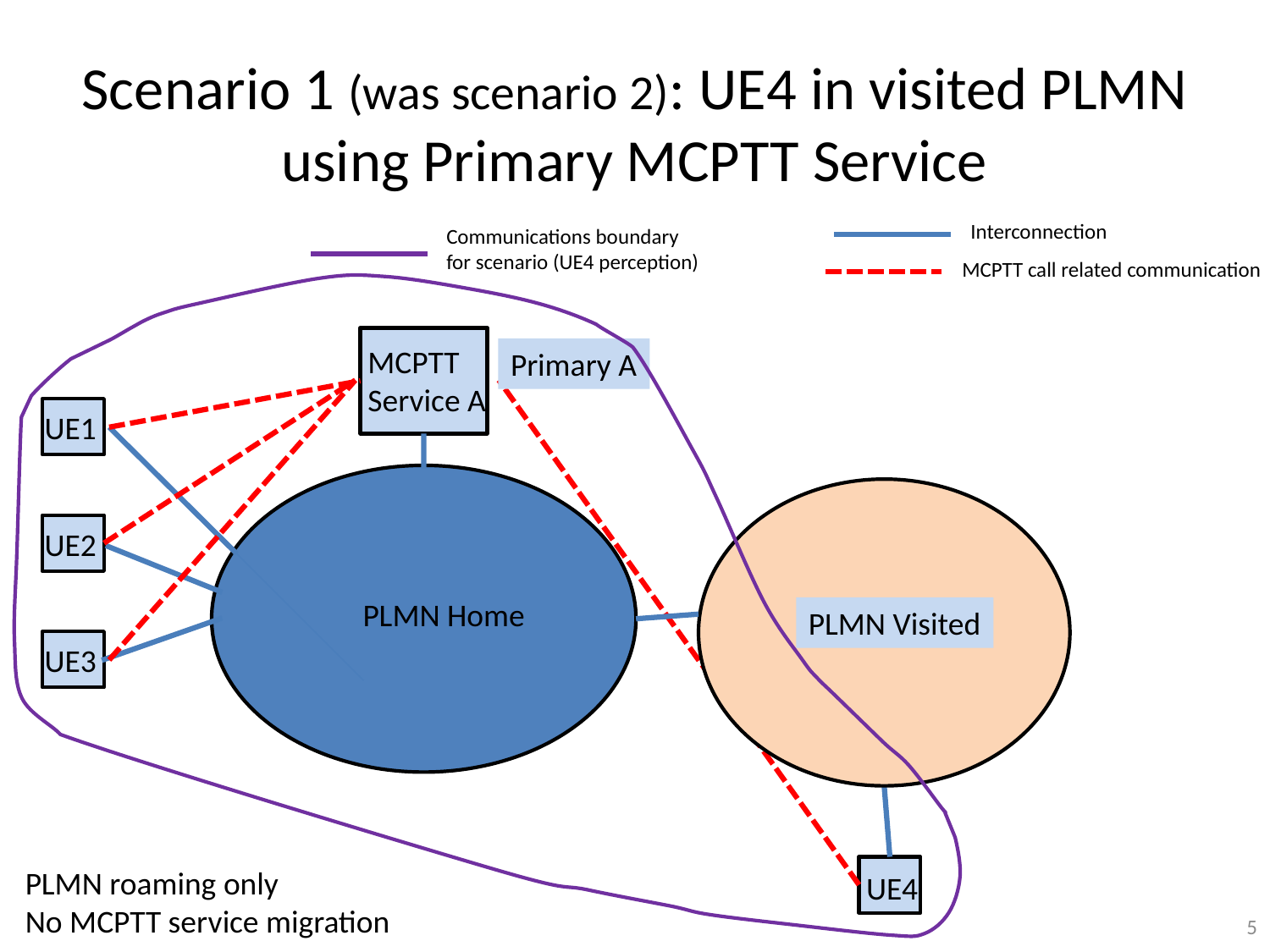

# Scenario 1 (was scenario 2): UE4 in visited PLMN using Primary MCPTT Service
Interconnection
Communications boundary for scenario (UE4 perception)
MCPTT call related communication

MCPTT
Service A
Primary A

UE1

UE2
PLMN Home
PLMN Visited

UE3
PLMN roaming only
No MCPTT service migration

UE4
5